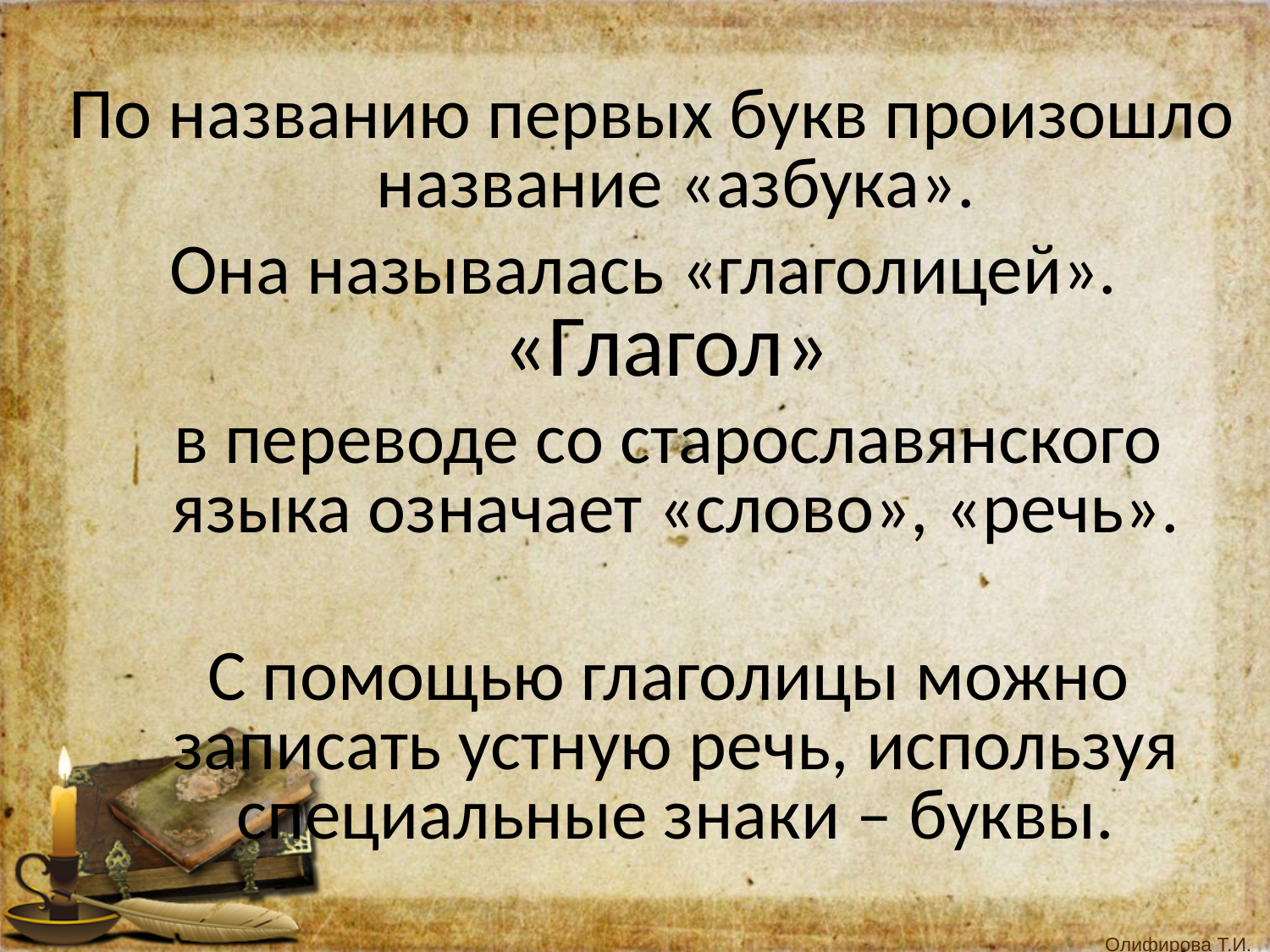

По названию первых букв произошло название «азбука».
Она называлась «глаголицей».  «Глагол»
  в переводе со старославянского языка означает «слово», «речь».

  С помощью глаголицы можно записать устную речь, используя специальные знаки – буквы.